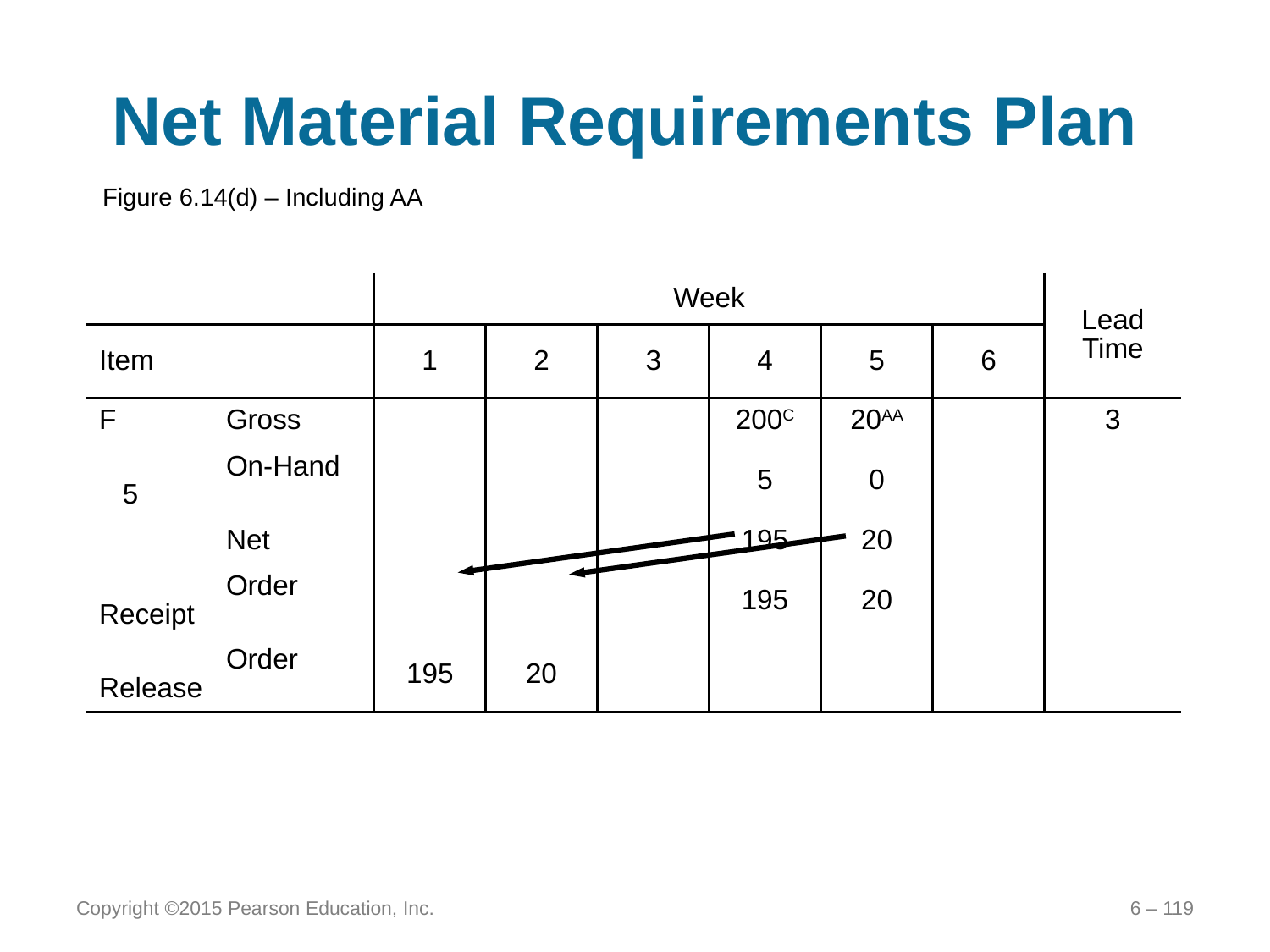

# Net Material Requirements Plan
Figure 6.14(d) – Including AA
|  | Week |  |  |  |  |  | Lead Time |
| --- | --- | --- | --- | --- | --- | --- | --- |
| Item | 1 | 2 | 3 | 4 | 5 | 6 |  |
| F Gross |  |  |  | 200C | 20AA |  | 3 |
| On-Hand 5 |  |  |  | 5 | 0 |  |  |
| Net |  |  |  | 195 | 20 |  |  |
| Order Receipt |  |  |  | 195 | 20 |  |  |
| Order Release | 195 | 20 |  |  |  |  |  |

Copyright ©2015 Pearson Education, Inc.
6 – 119